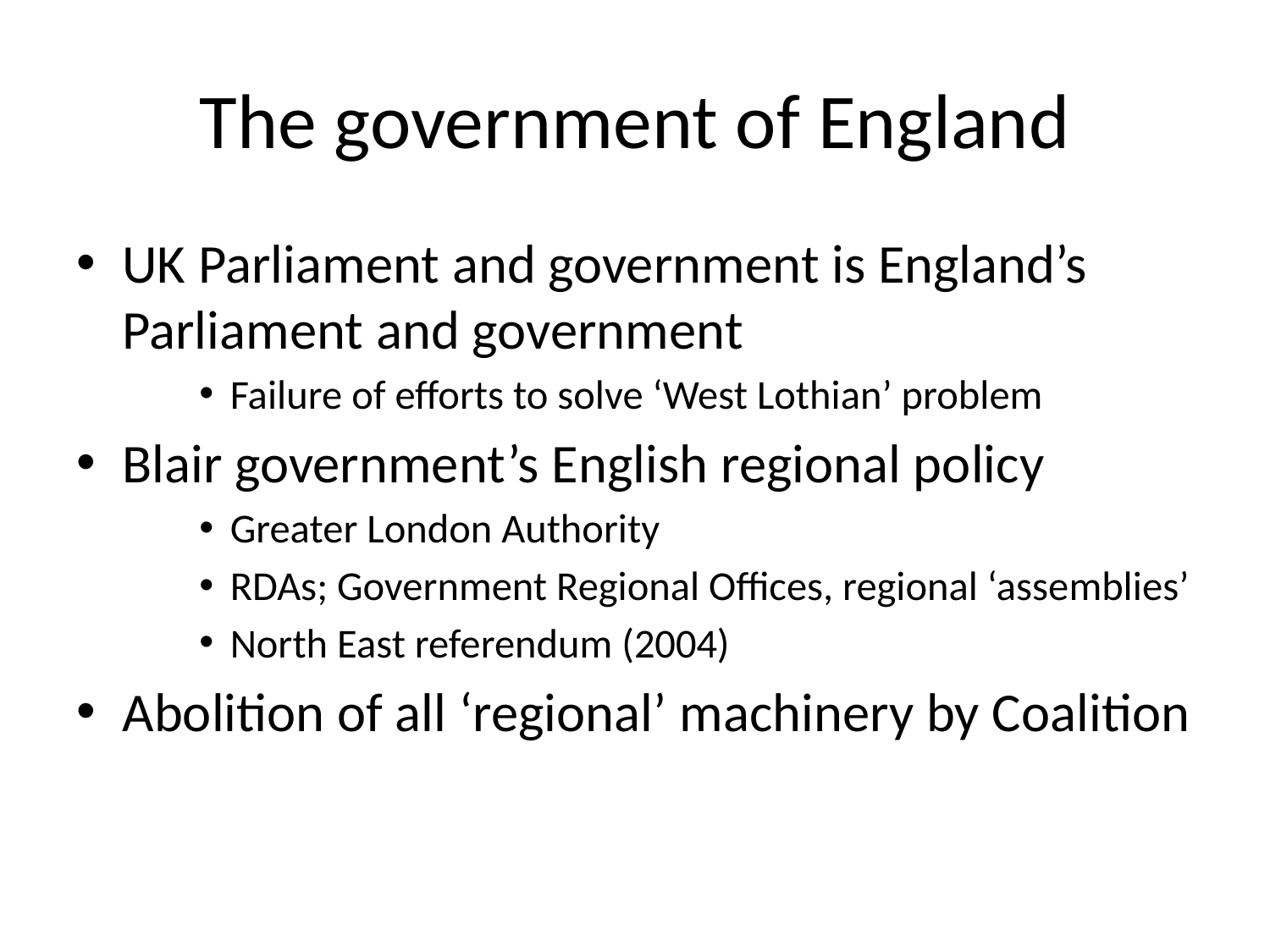

# The government of England
UK Parliament and government is England’s Parliament and government
Failure of efforts to solve ‘West Lothian’ problem
Blair government’s English regional policy
Greater London Authority
RDAs; Government Regional Offices, regional ‘assemblies’
North East referendum (2004)
Abolition of all ‘regional’ machinery by Coalition